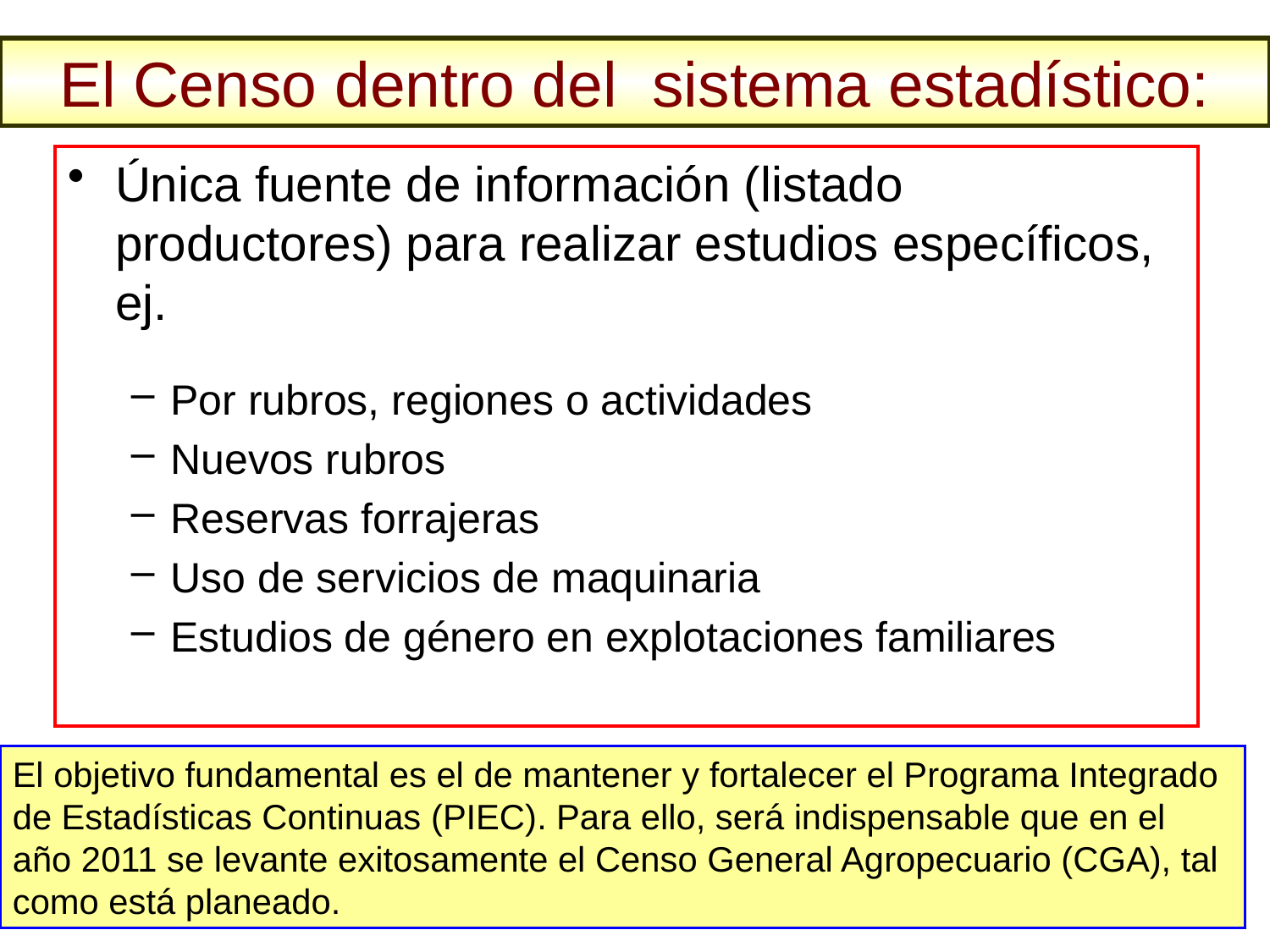

# El Censo dentro del  sistema estadístico:
Única fuente de información (listado productores) para realizar estudios específicos, ej.

Por rubros, regiones o actividades
Nuevos rubros
Reservas forrajeras
Uso de servicios de maquinaria
Estudios de género en explotaciones familiares
El objetivo fundamental es el de mantener y fortalecer el Programa Integrado de Estadísticas Continuas (PIEC). Para ello, será indispensable que en el año 2011 se levante exitosamente el Censo General Agropecuario (CGA), tal como está planeado.